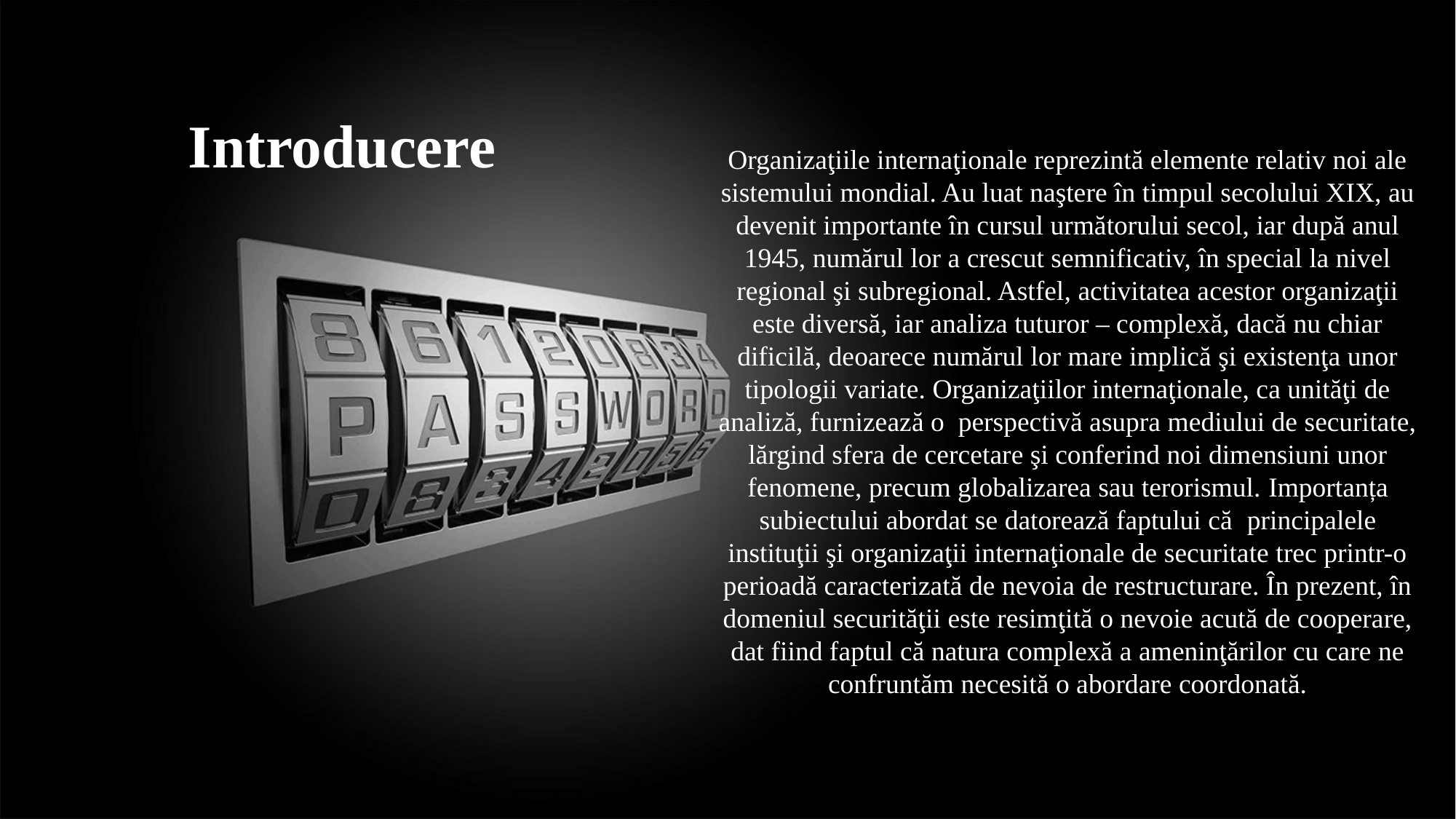

Introducere
Organizaţiile internaţionale reprezintă elemente relativ noi ale sistemului mondial. Au luat naştere în timpul secolului XIX, au devenit importante în cursul următorului secol, iar după anul 1945, numărul lor a crescut semnificativ, în special la nivel regional şi subregional. Astfel, activitatea acestor organizaţii este diversă, iar analiza tuturor – complexă, dacă nu chiar dificilă, deoarece numărul lor mare implică şi existenţa unor tipologii variate. Organizaţiilor internaţionale, ca unităţi de analiză, furnizează o  perspectivă asupra mediului de securitate, lărgind sfera de cercetare şi conferind noi dimensiuni unor fenomene, precum globalizarea sau terorismul. Importanța subiectului abordat se datorează faptului că  principalele instituţii şi organizaţii internaţionale de securitate trec printr-o perioadă caracterizată de nevoia de restructurare. În prezent, în domeniul securităţii este resimţită o nevoie acută de cooperare, dat fiind faptul că natura complexă a ameninţărilor cu care ne confruntăm necesită o abordare coordonată.